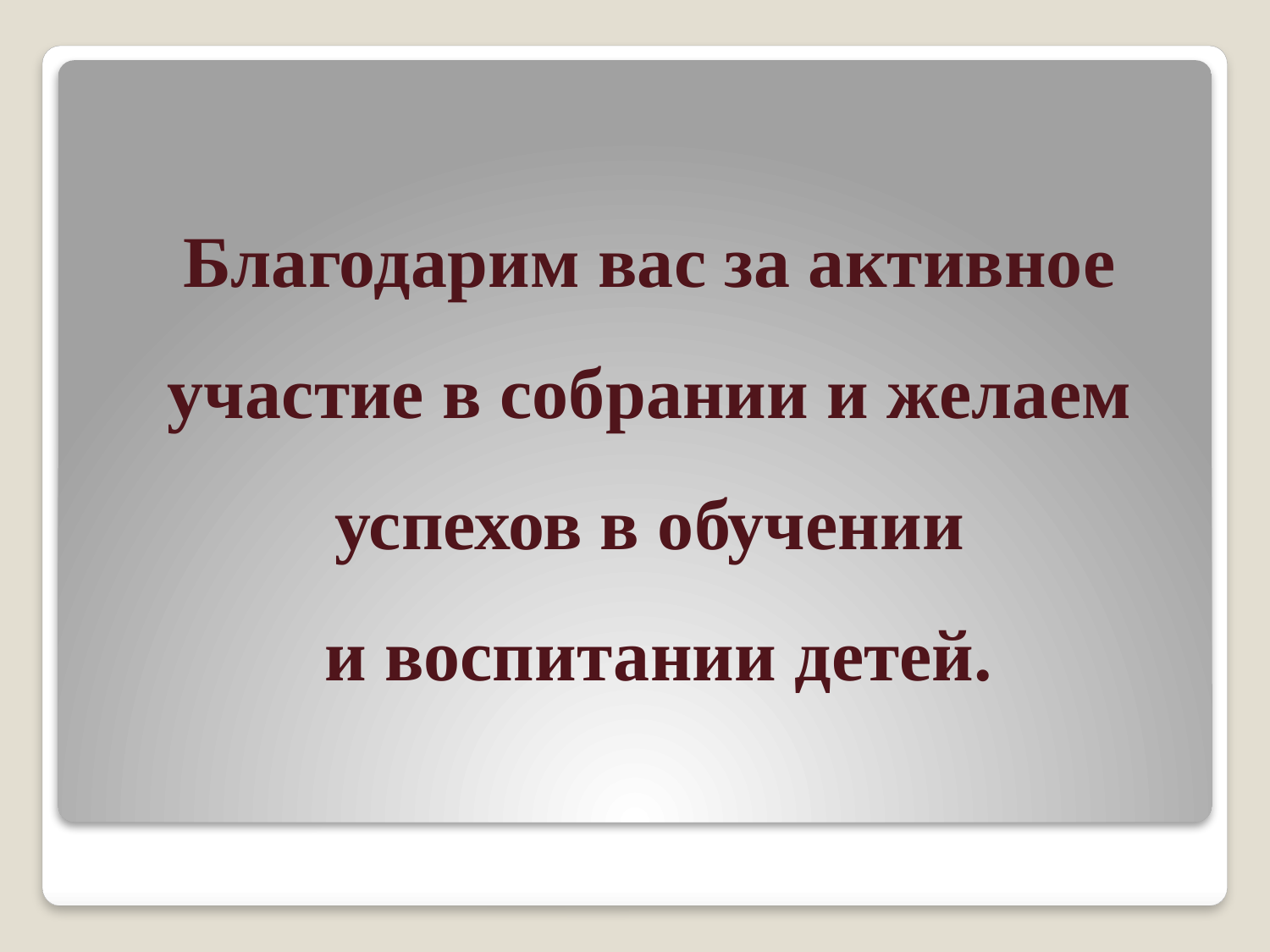

# Благодарим вас за активное участие в собрании и желаем успехов в обучении и воспитании детей.